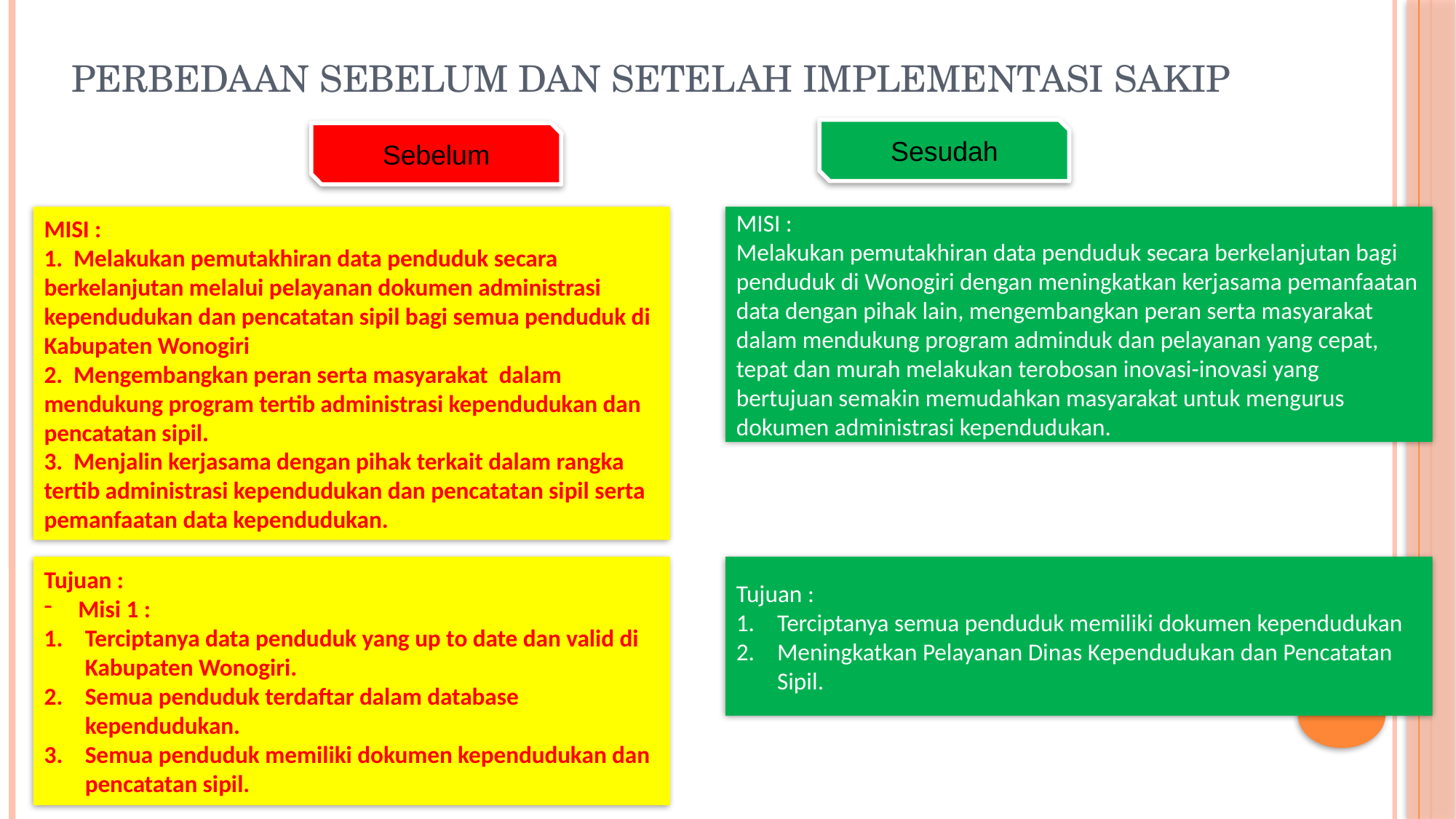

# PERBEDAAN SEBELUM DAN SETELAH IMPLEMENTASI SAKIP
Sesudah
Sebelum
MISI :
1.  Melakukan pemutakhiran data penduduk secara berkelanjutan melalui pelayanan dokumen administrasi kependudukan dan pencatatan sipil bagi semua penduduk di Kabupaten Wonogiri
2.  Mengembangkan peran serta masyarakat  dalam mendukung program tertib administrasi kependudukan dan pencatatan sipil.
3.  Menjalin kerjasama dengan pihak terkait dalam rangka tertib administrasi kependudukan dan pencatatan sipil serta pemanfaatan data kependudukan.
MISI :
Melakukan pemutakhiran data penduduk secara berkelanjutan bagi penduduk di Wonogiri dengan meningkatkan kerjasama pemanfaatan data dengan pihak lain, mengembangkan peran serta masyarakat dalam mendukung program adminduk dan pelayanan yang cepat, tepat dan murah melakukan terobosan inovasi-inovasi yang bertujuan semakin memudahkan masyarakat untuk mengurus dokumen administrasi kependudukan.
Tujuan :
Misi 1 :
Terciptanya data penduduk yang up to date dan valid di Kabupaten Wonogiri.
Semua penduduk terdaftar dalam database kependudukan.
Semua penduduk memiliki dokumen kependudukan dan pencatatan sipil.
Tujuan :
Terciptanya semua penduduk memiliki dokumen kependudukan
Meningkatkan Pelayanan Dinas Kependudukan dan Pencatatan Sipil.